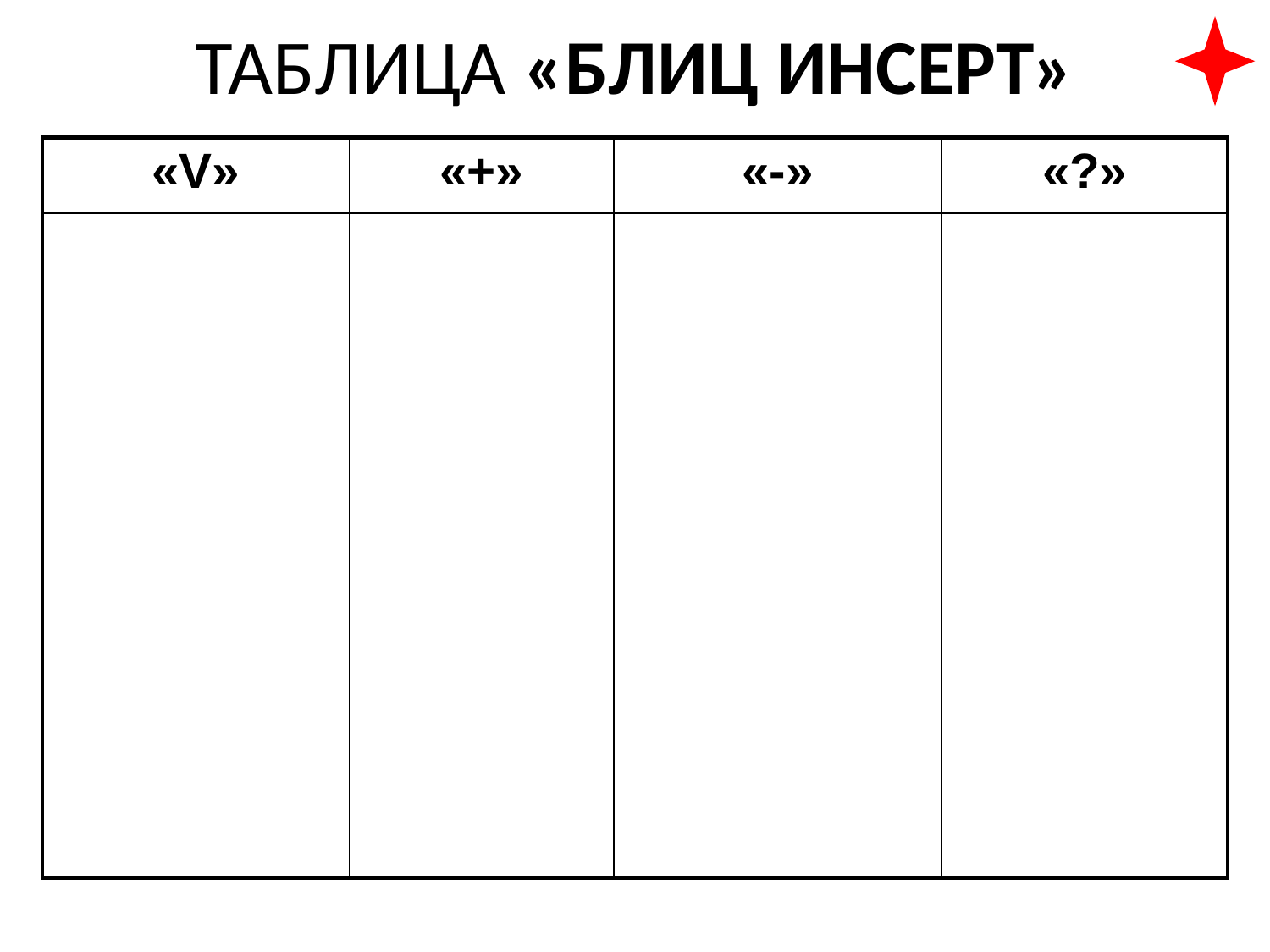

# ТАБЛИЦА «БЛИЦ ИНСЕРТ»

| «V» | «+» | «-» | «?» |
| --- | --- | --- | --- |
|  |  |  |  |